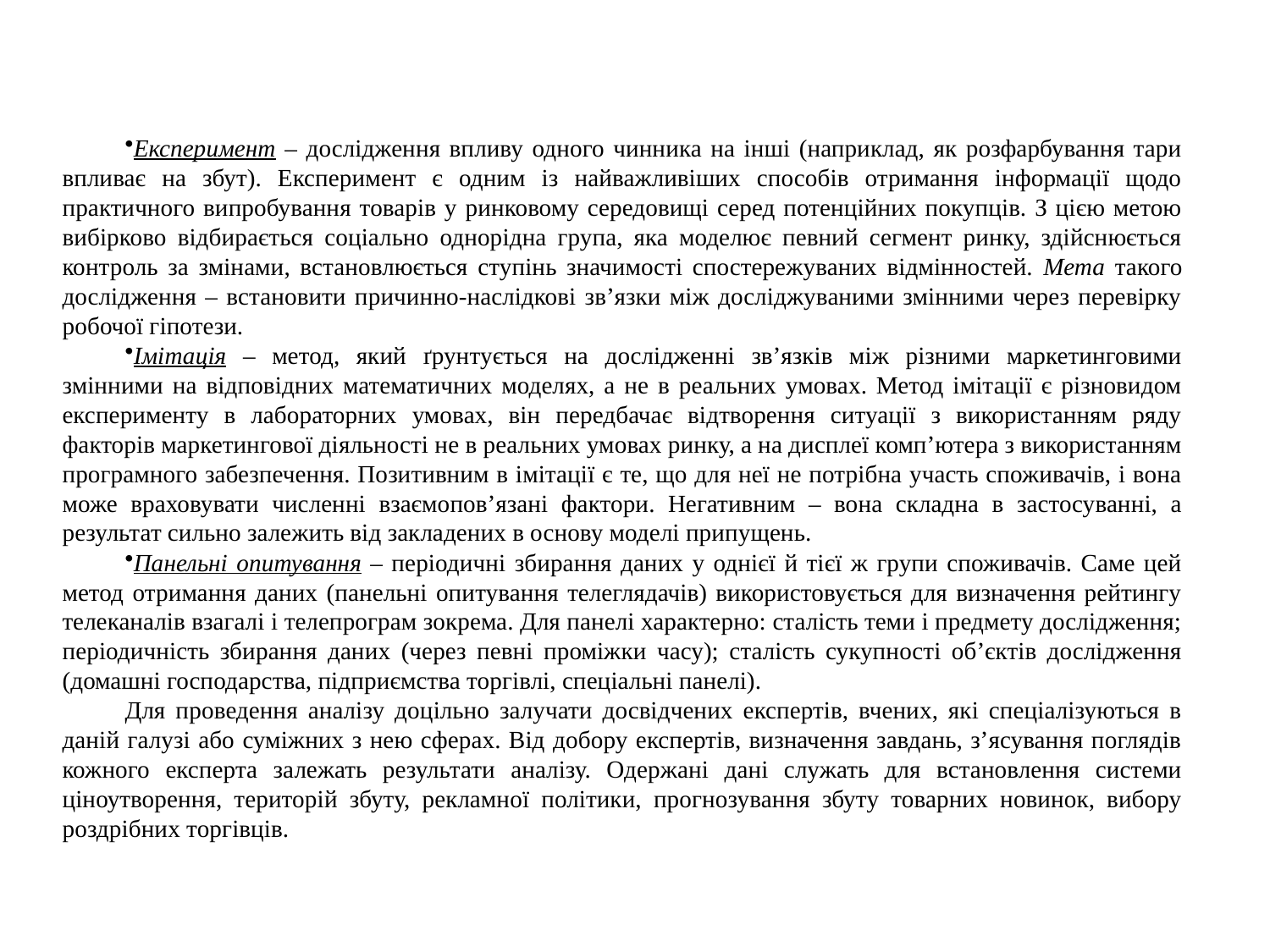

Експеримент – дослідження впливу одного чинника на інші (наприклад, як розфарбування тари впливає на збут). Експеримент є одним із найважливіших способів отримання інформації щодо практичного випробування товарів у ринковому середовищі серед потенційних покупців. З цією метою вибірково відбирається соціально однорідна група, яка моделює певний сегмент ринку, здійснюється контроль за змінами, встановлюється ступінь значимості спостережуваних відмінностей. Мета такого дослідження – встановити причинно-наслідкові зв’язки між досліджуваними змінними через перевірку робочої гіпотези.
Імітація – метод, який ґрунтується на дослідженні зв’язків між різними маркетинговими змінними на відповідних математичних моделях, а не в реальних умовах. Метод імітації є різновидом експерименту в лабораторних умовах, він передбачає відтворення ситуації з використанням ряду факторів маркетингової діяльності не в реальних умовах ринку, а на дисплеї комп’ютера з використанням програмного забезпечення. Позитивним в імітації є те, що для неї не потрібна участь споживачів, і вона може враховувати численні взаємопов’язані фактори. Негативним – вона складна в застосуванні, а результат сильно залежить від закладених в основу моделі припущень.
Панельні опитування – періодичні збирання даних у однієї й тієї ж групи споживачів. Саме цей метод отримання даних (панельні опитування телеглядачів) використовується для визначення рейтингу телеканалів взагалі і телепрограм зокрема. Для панелі характерно: сталість теми і предмету дослідження; періодичність збирання даних (через певні проміжки часу); сталість сукупності об’єктів дослідження (домашні господарства, підприємства торгівлі, спеціальні панелі).
Для проведення аналізу доцільно залучати досвідчених експертів, вчених, які спеціалізуються в даній галузі або суміжних з нею сферах. Від добору експертів, визначення завдань, з’ясування поглядів кожного експерта залежать результати аналізу. Одержані дані служать для встановлення системи ціноутворення, територій збуту, рекламної політики, прогнозування збуту товарних новинок, вибору роздрібних торгівців.